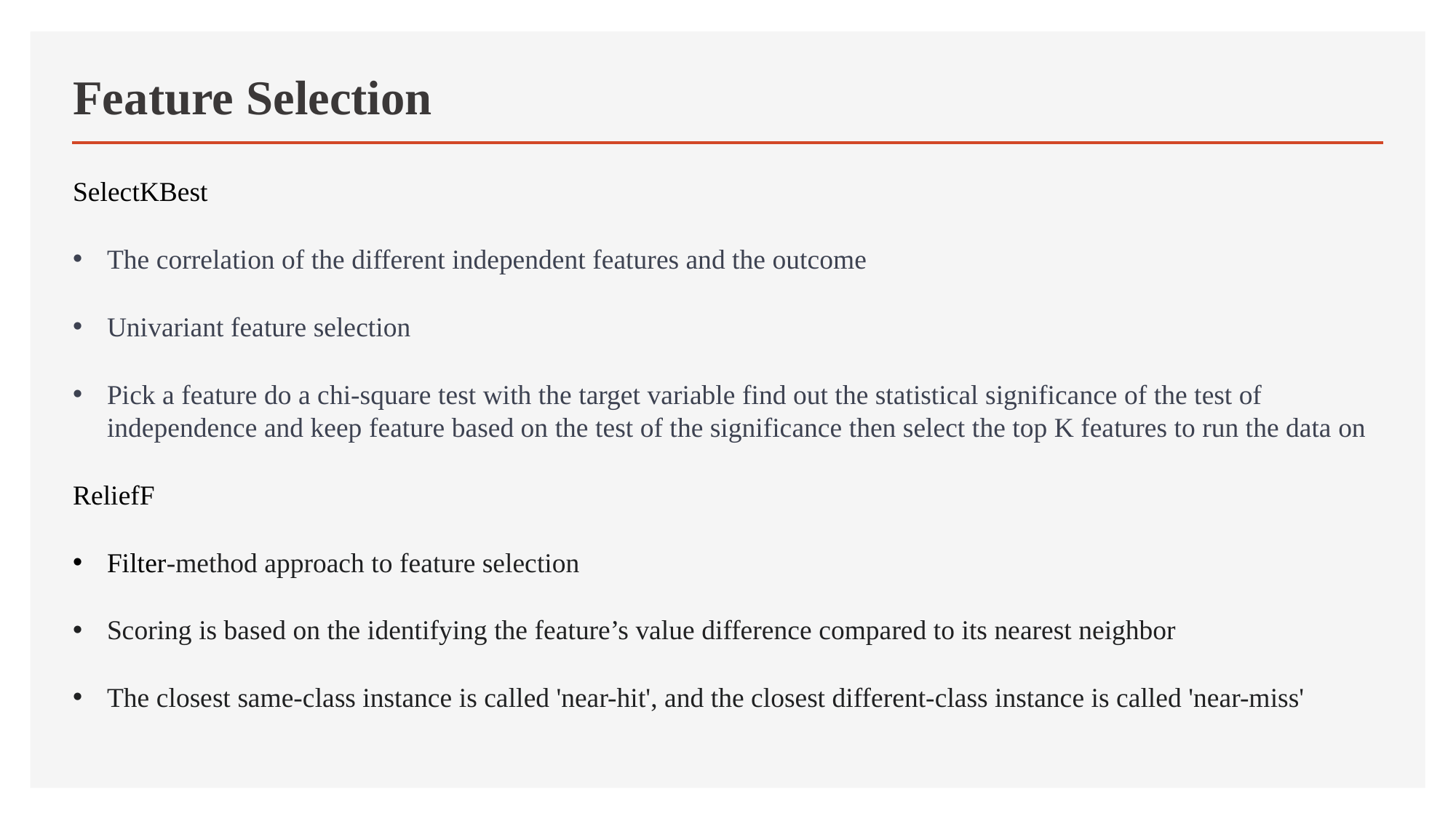

# Feature Selection
SelectKBest
The correlation of the different independent features and the outcome
Univariant feature selection
Pick a feature do a chi-square test with the target variable find out the statistical significance of the test of independence and keep feature based on the test of the significance then select the top K features to run the data on
ReliefF
Filter-method approach to feature selection
Scoring is based on the identifying the feature’s value difference compared to its nearest neighbor
The closest same-class instance is called 'near-hit', and the closest different-class instance is called 'near-miss'